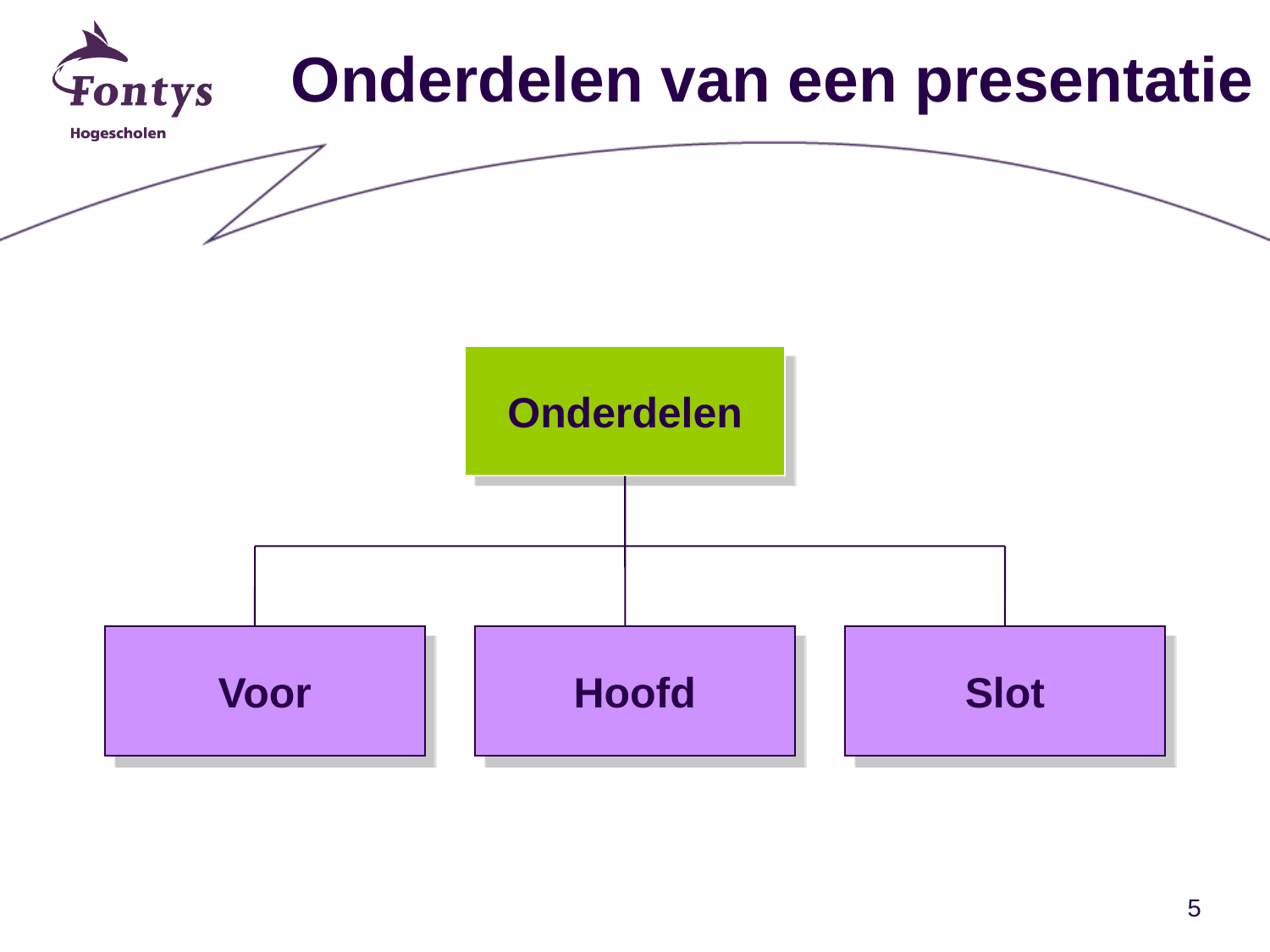

# Onderdelen van een presentatie

Onderdelen

Voor
Hoofd
Slot